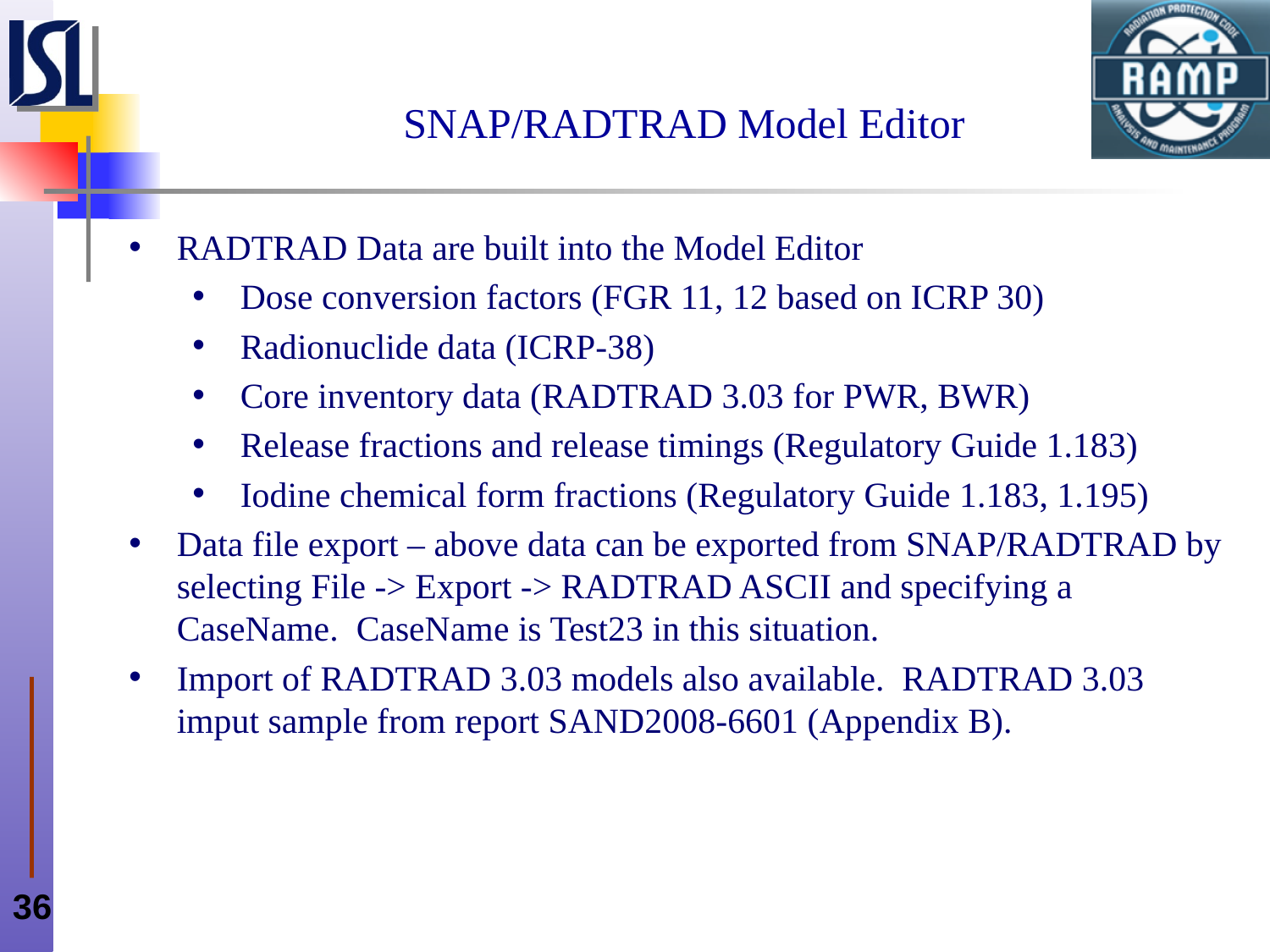

# SNAP/RADTRAD Model Editor
RADTRAD Data are built into the Model Editor
Dose conversion factors (FGR 11, 12 based on ICRP 30)
Radionuclide data (ICRP-38)
Core inventory data (RADTRAD 3.03 for PWR, BWR)
Release fractions and release timings (Regulatory Guide 1.183)
Iodine chemical form fractions (Regulatory Guide 1.183, 1.195)
Data file export – above data can be exported from SNAP/RADTRAD by selecting File -> Export -> RADTRAD ASCII and specifying a CaseName.  CaseName is Test23 in this situation.
Import of RADTRAD 3.03 models also available.  RADTRAD 3.03 imput sample from report SAND2008-6601 (Appendix B).